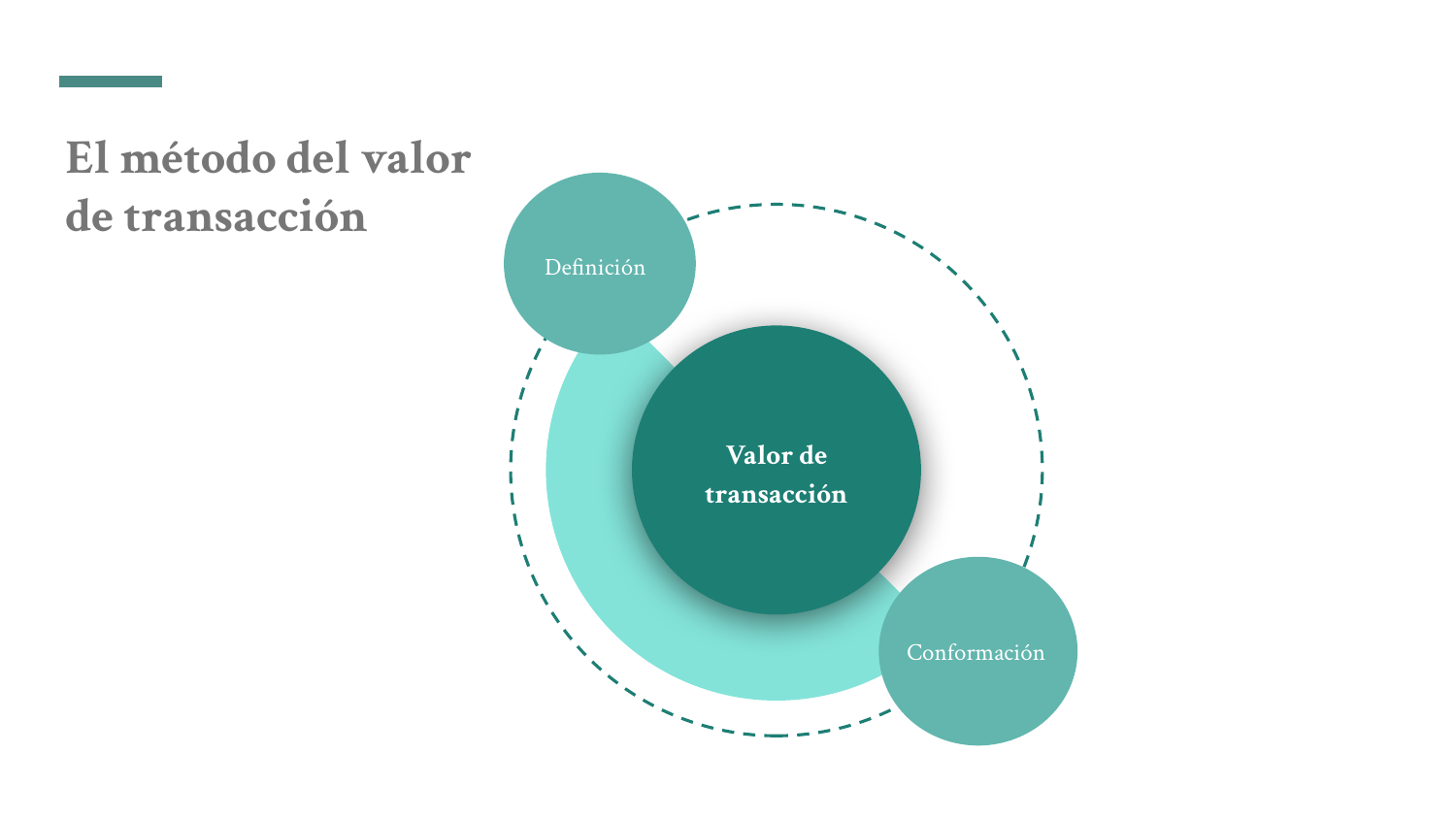

# El método del valor de transacción

Definición

Valor de transacción

Conformación